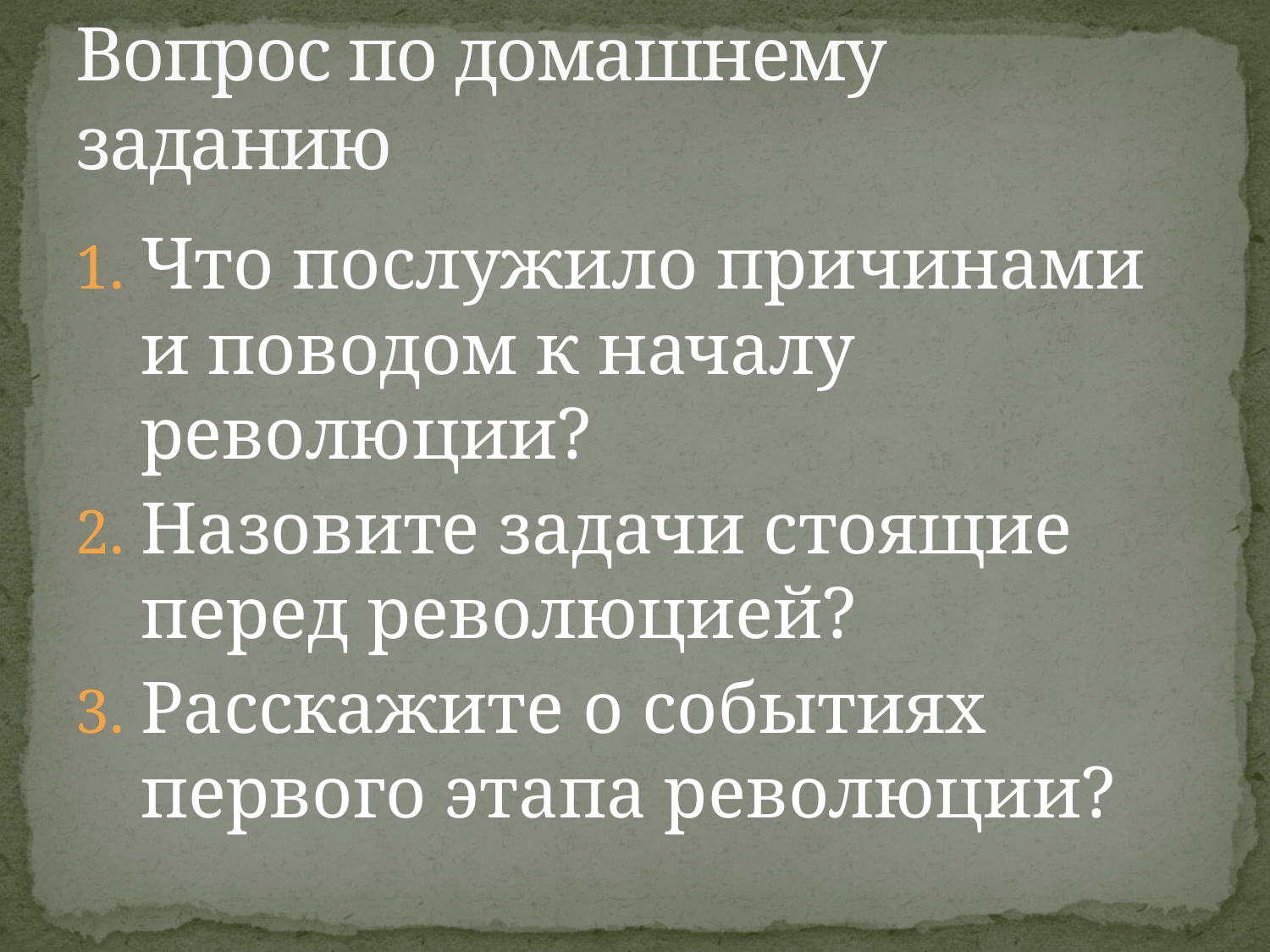

# Вопрос по домашнему заданию
Что послужило причинами и поводом к началу революции?
Назовите задачи стоящие перед революцией?
Расскажите о событиях первого этапа революции?